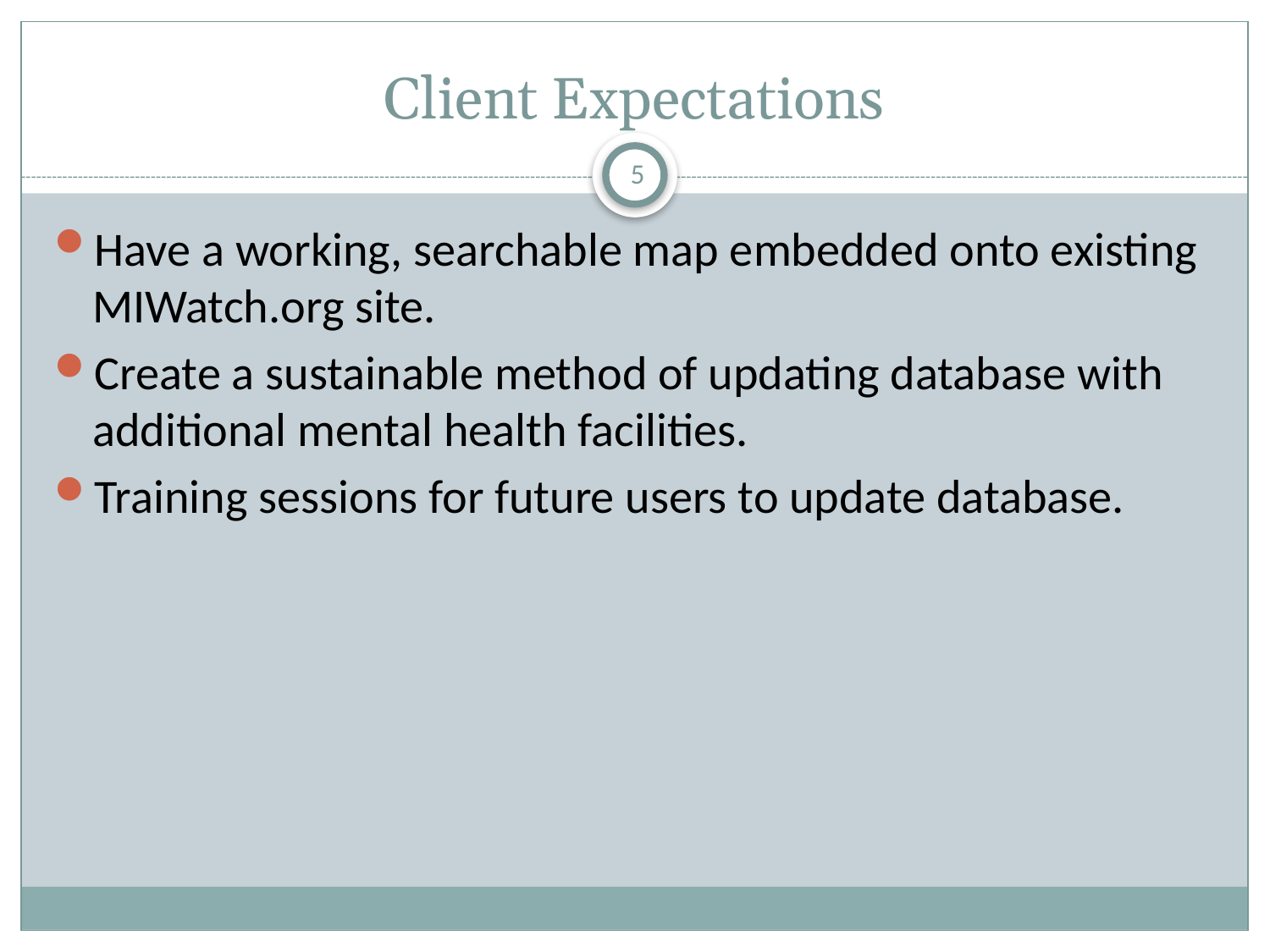

# Client Expectations
5
Have a working, searchable map embedded onto existing MIWatch.org site.
Create a sustainable method of updating database with additional mental health facilities.
Training sessions for future users to update database.